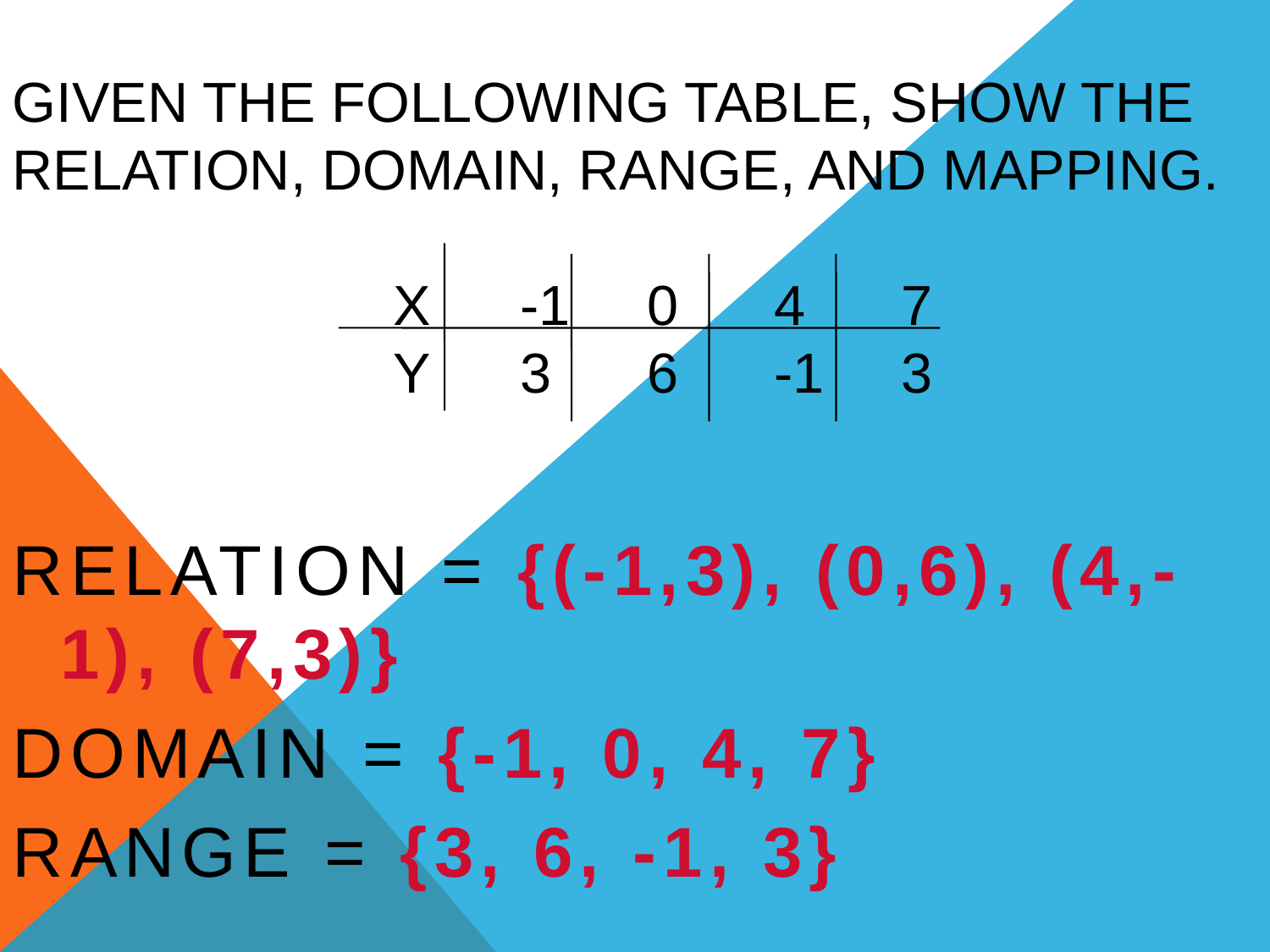

# Given the following table, show the relation, domain, range, and mapping. x	-1	0	4	7 y	3	6	-1	3

Relation = {(-1,3), (0,6), (4,-1), (7,3)}
Domain = {-1, 0, 4, 7}
Range = {3, 6, -1, 3}